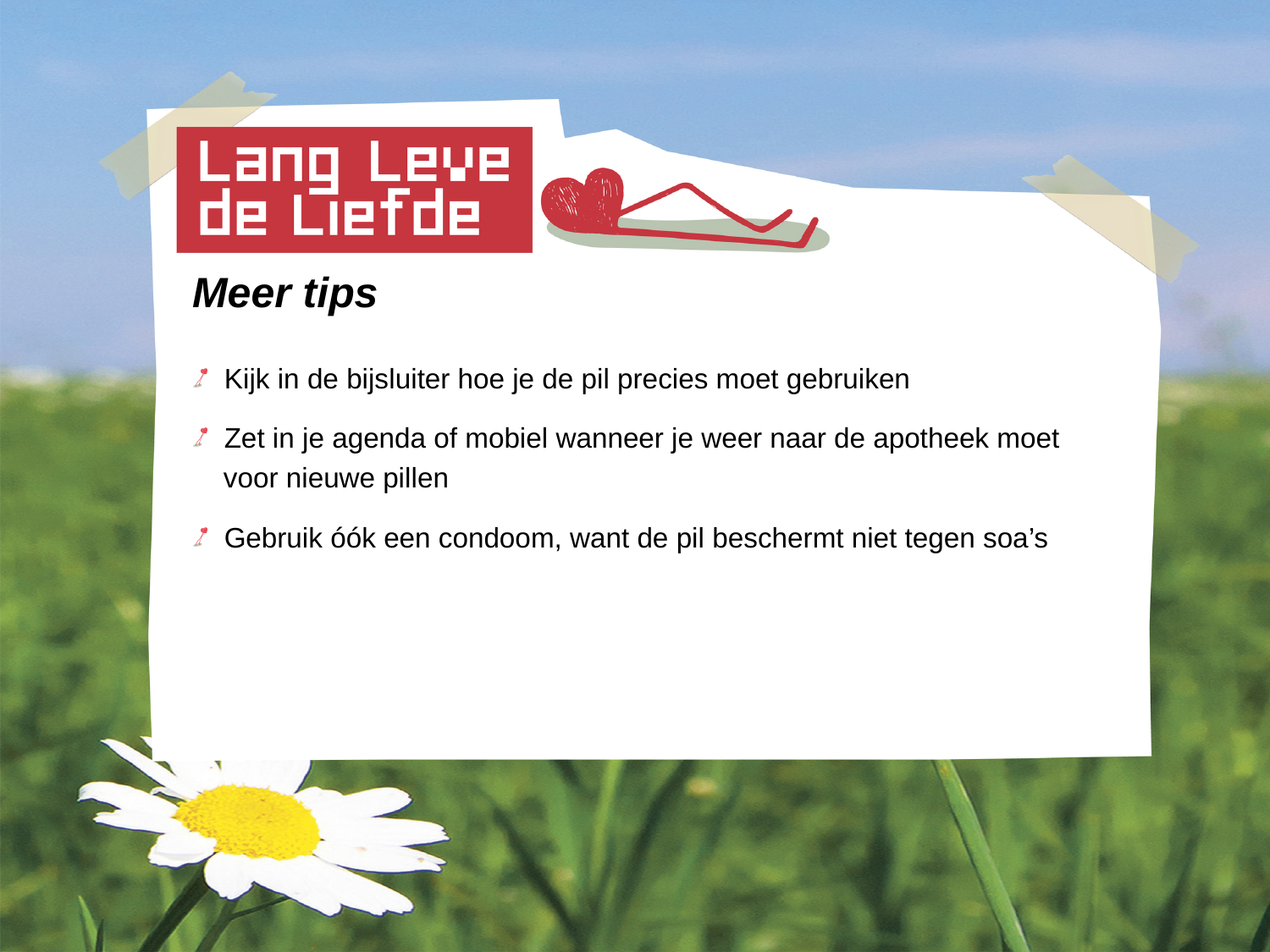

Meer tips

  Kijk in de bijsluiter hoe je de pil precies moet gebruiken

  Zet in je agenda of mobiel wanneer je weer naar de apotheek moet
    voor nieuwe pillen

  Gebruik óók een condoom, want de pil beschermt niet tegen soa’s